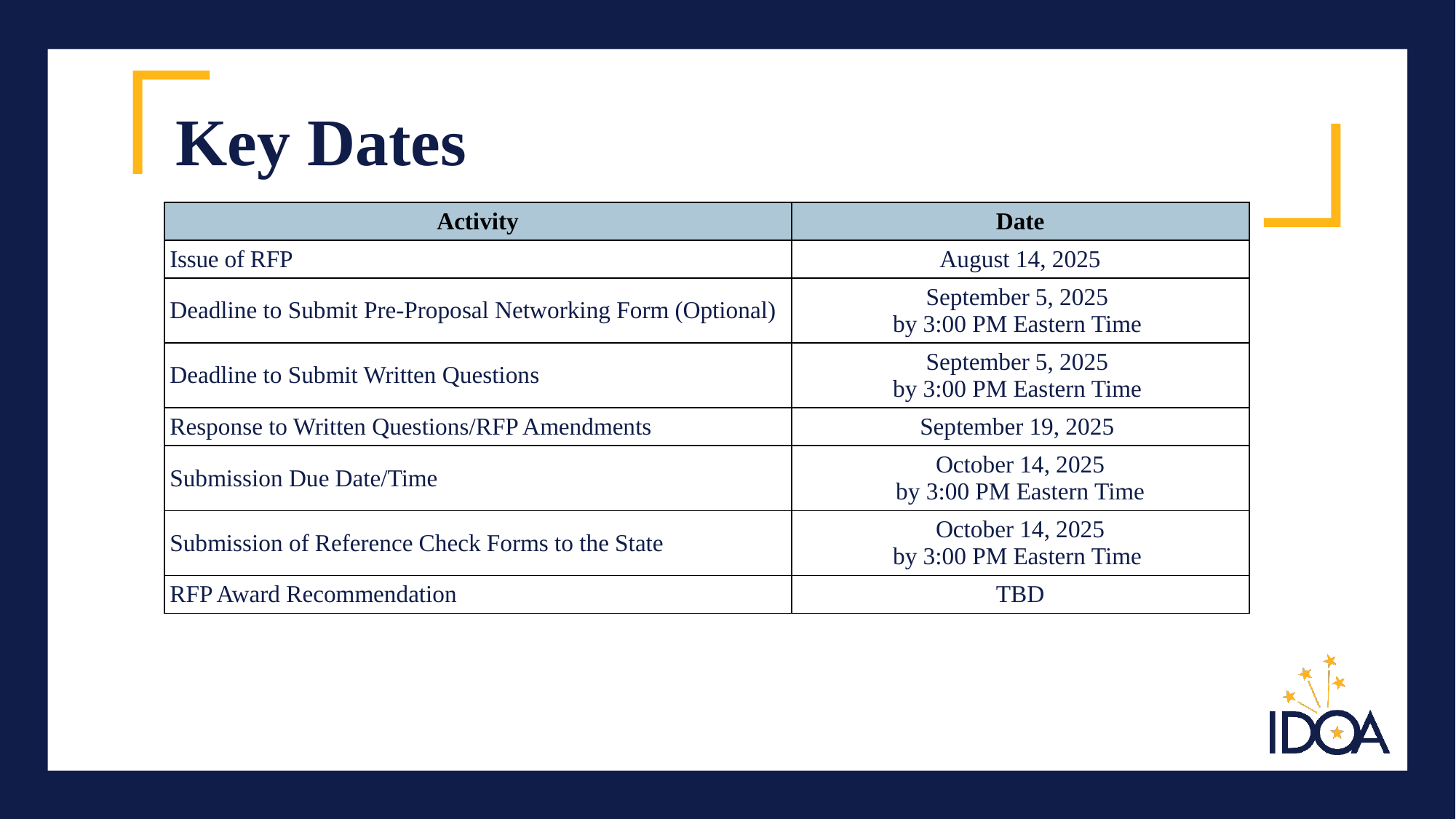

# Key Dates
| Activity | Date |
| --- | --- |
| Issue of RFP | August 14, 2025 |
| Deadline to Submit Pre-Proposal Networking Form (Optional) | September 5, 2025 by 3:00 PM Eastern Time |
| Deadline to Submit Written Questions | September 5, 2025 by 3:00 PM Eastern Time |
| Response to Written Questions/RFP Amendments | September 19, 2025 |
| Submission Due Date/Time | October 14, 2025 by 3:00 PM Eastern Time |
| Submission of Reference Check Forms to the State | October 14, 2025 by 3:00 PM Eastern Time |
| RFP Award Recommendation | TBD |